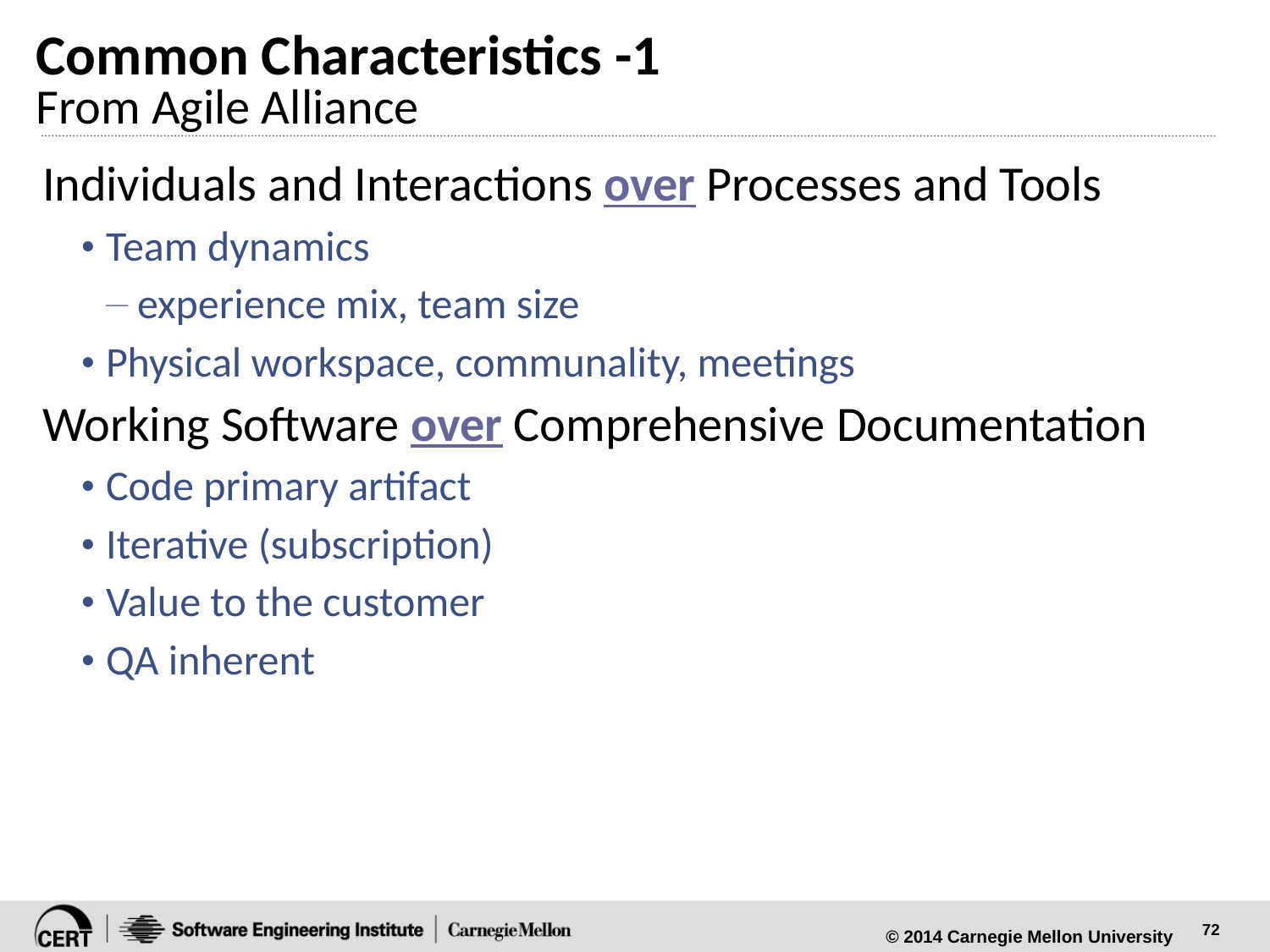

# Common Characteristics -1 From Agile Alliance
Individuals and Interactions over Processes and Tools
Team dynamics
 experience mix, team size
Physical workspace, communality, meetings
Working Software over Comprehensive Documentation
Code primary artifact
Iterative (subscription)
Value to the customer
QA inherent